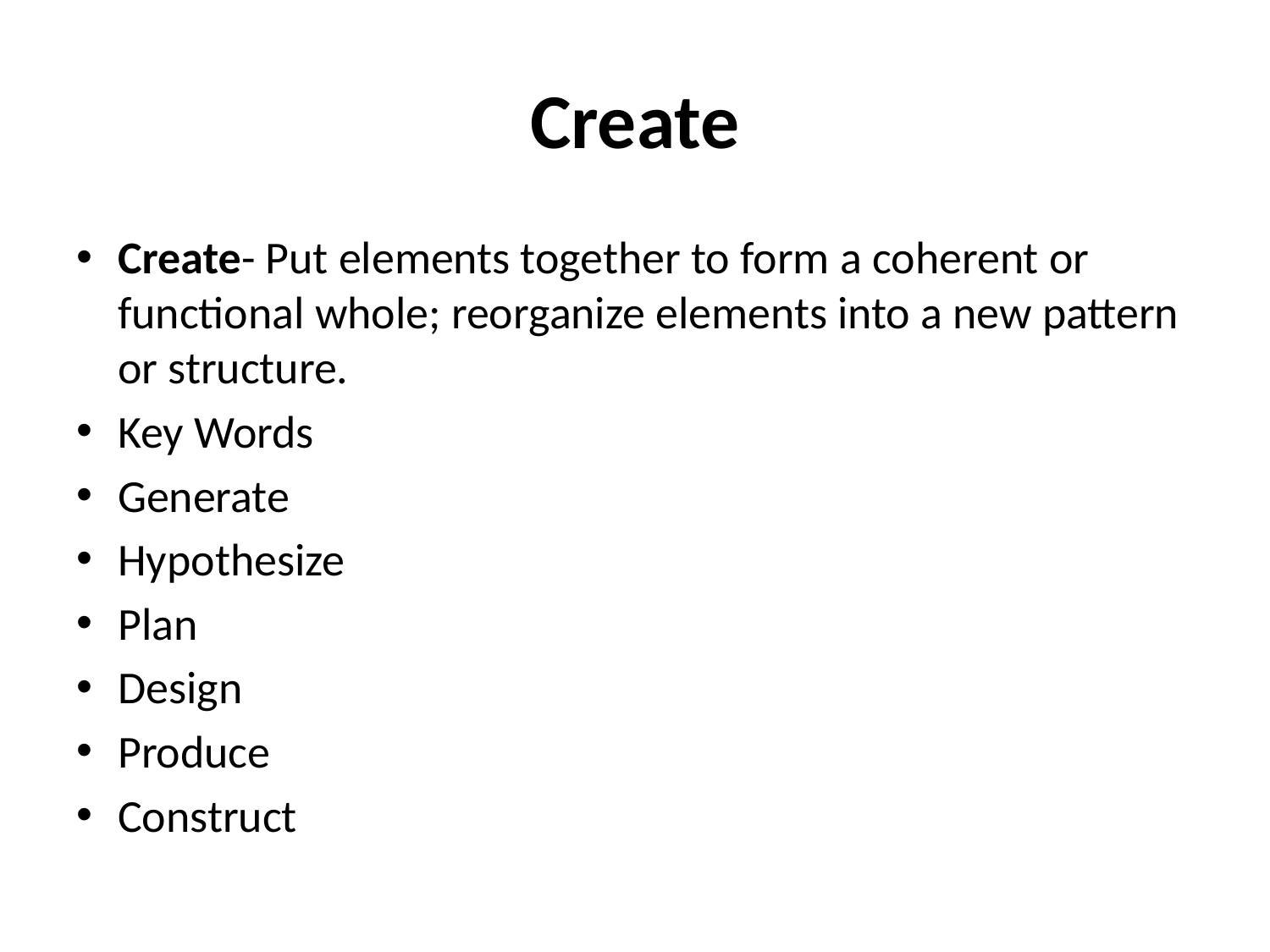

# Create
Create- Put elements together to form a coherent or functional whole; reorganize elements into a new pattern or structure.
Key Words
Generate
Hypothesize
Plan
Design
Produce
Construct